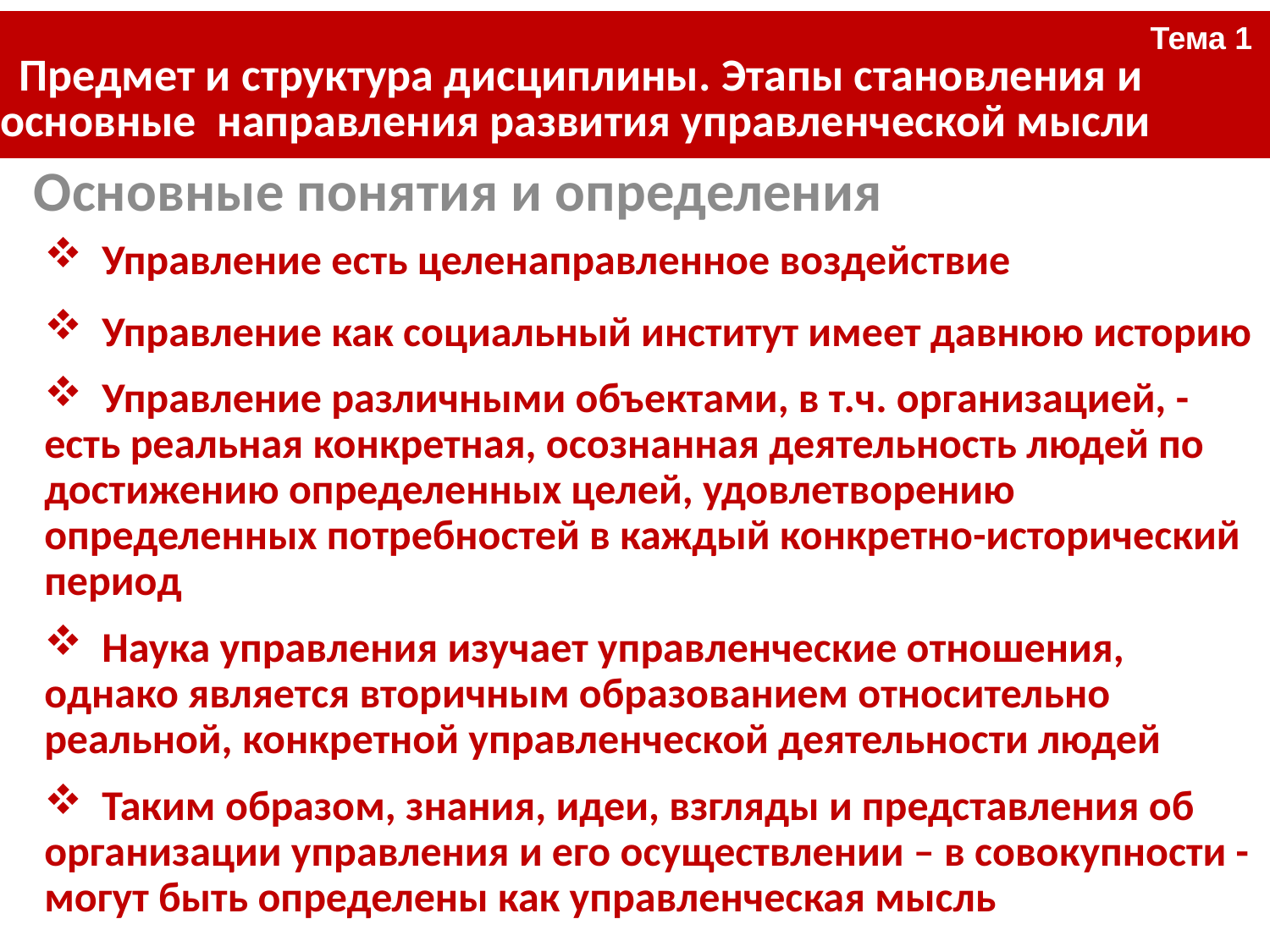

| Тема 1 Предмет и структура дисциплины. Этапы становления и основные направления развития управленческой мысли |
| --- |
#
Основные понятия и определения

  Управление есть целенаправленное воздействие
  Управление как социальный институт имеет давнюю историю
  Управление различными объектами, в т.ч. организацией, - есть реальная конкретная, осознанная деятельность людей по достижению определенных целей, удовлетворению определенных потребностей в каждый конкретно-исторический период
  Наука управления изучает управленческие отношения, однако является вторичным образованием относительно реальной, конкретной управленческой деятельности людей
  Таким образом, знания, идеи, взгляды и представления об организации управления и его осуществлении – в совокупности - могут быть определены как управленческая мысль